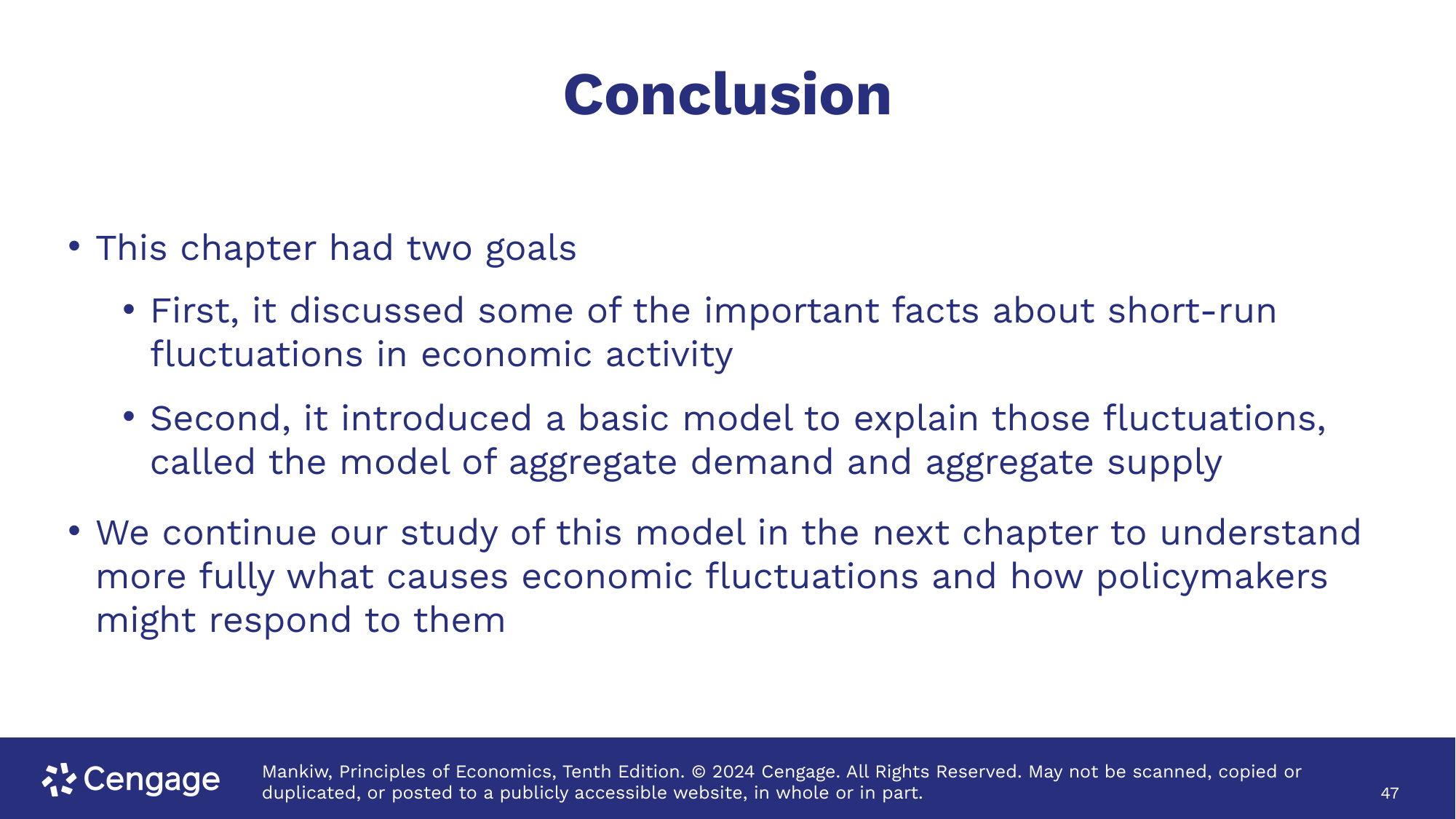

# Conclusion
This chapter had two goals
First, it discussed some of the important facts about short-run fluctuations in economic activity
Second, it introduced a basic model to explain those fluctuations, called the model of aggregate demand and aggregate supply
We continue our study of this model in the next chapter to understand more fully what causes economic fluctuations and how policymakers might respond to them